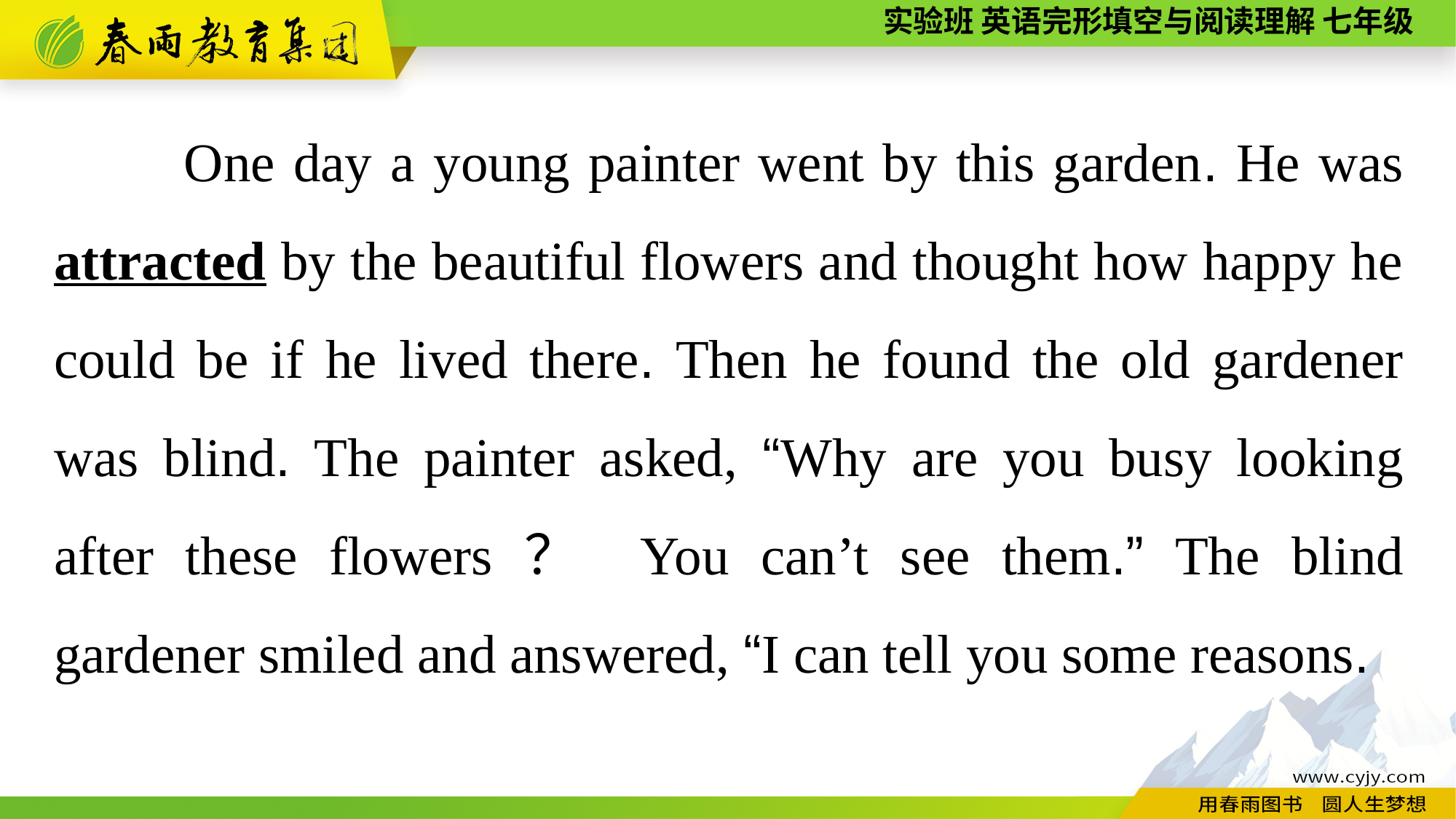

One day a young painter went by this garden. He was attracted by the beautiful flowers and thought how happy he could be if he lived there. Then he found the old gardener was blind. The painter asked, “Why are you busy looking after these flowers？ You can’t see them.” The blind gardener smiled and answered, “I can tell you some reasons.